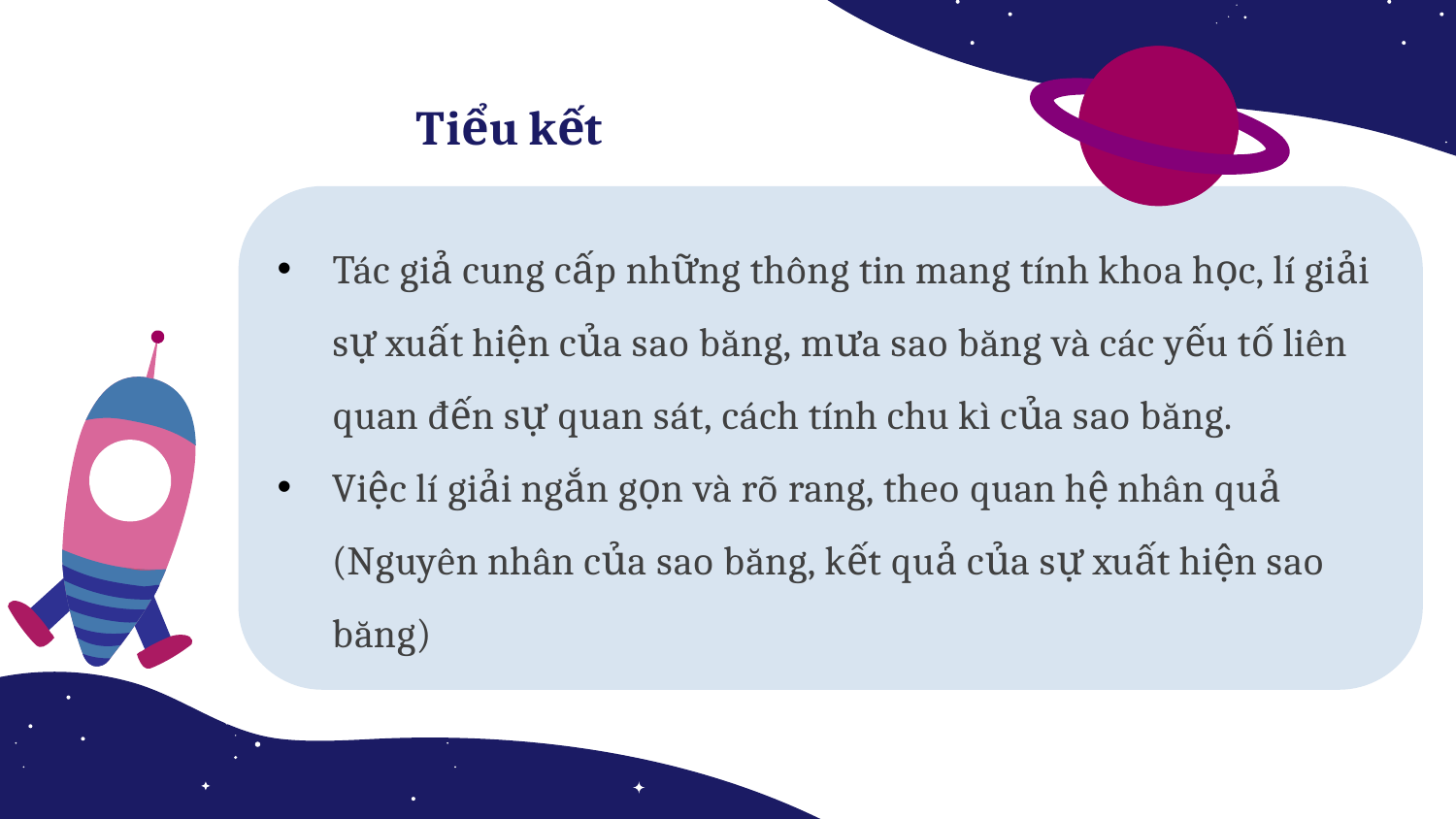

Tiểu kết
Tác giả cung cấp những thông tin mang tính khoa học, lí giải sự xuất hiện của sao băng, mưa sao băng và các yếu tố liên quan đến sự quan sát, cách tính chu kì của sao băng.
Việc lí giải ngắn gọn và rõ rang, theo quan hệ nhân quả (Nguyên nhân của sao băng, kết quả của sự xuất hiện sao băng)